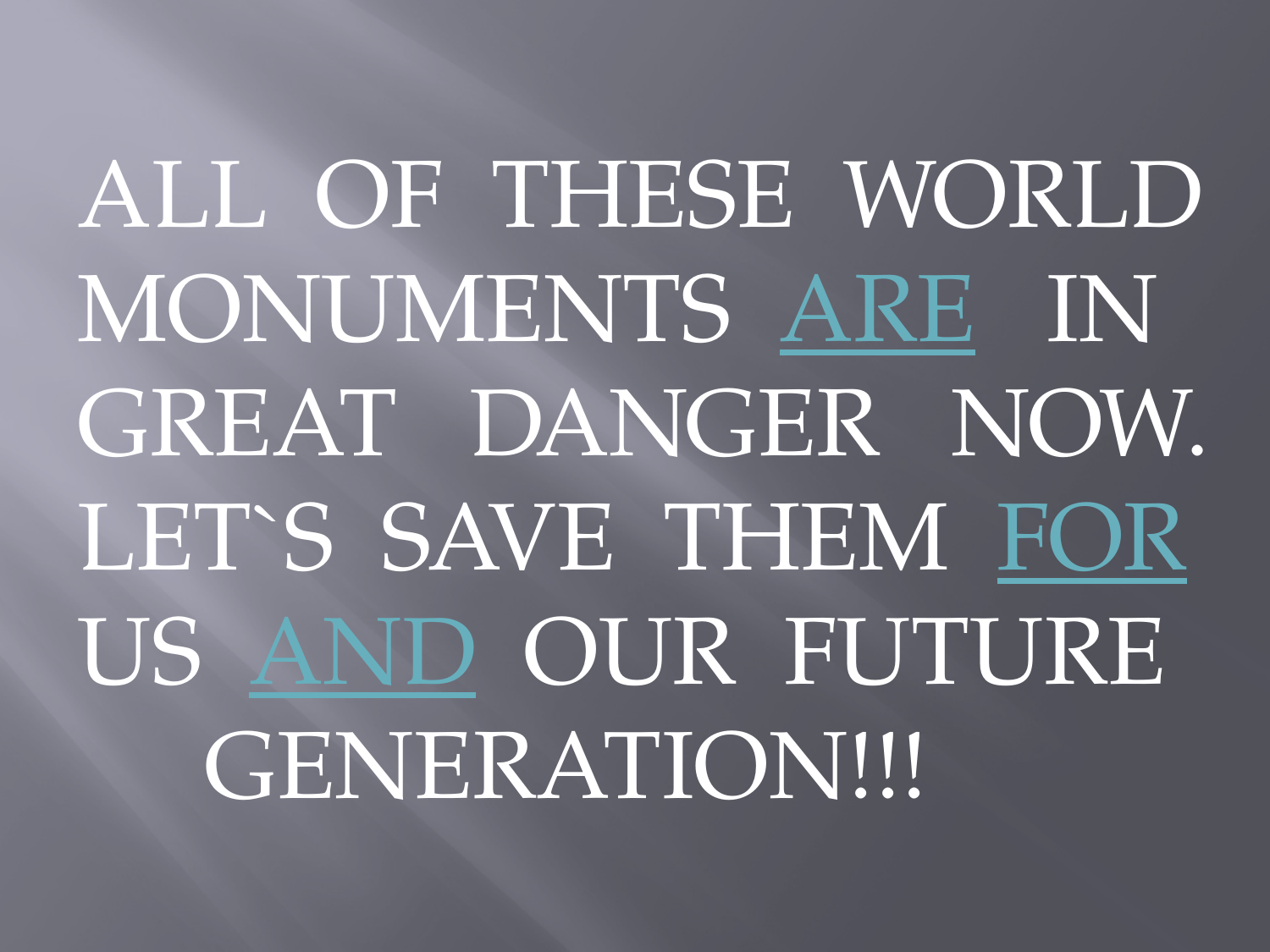

ALL  OF  THESE  WORLD  MONUMENTS  ARE   IN   GREAT   DANGER   NOW.
LET`S  SAVE  THEM  FOR
US  AND  OUR  FUTURE GENERATION!!!